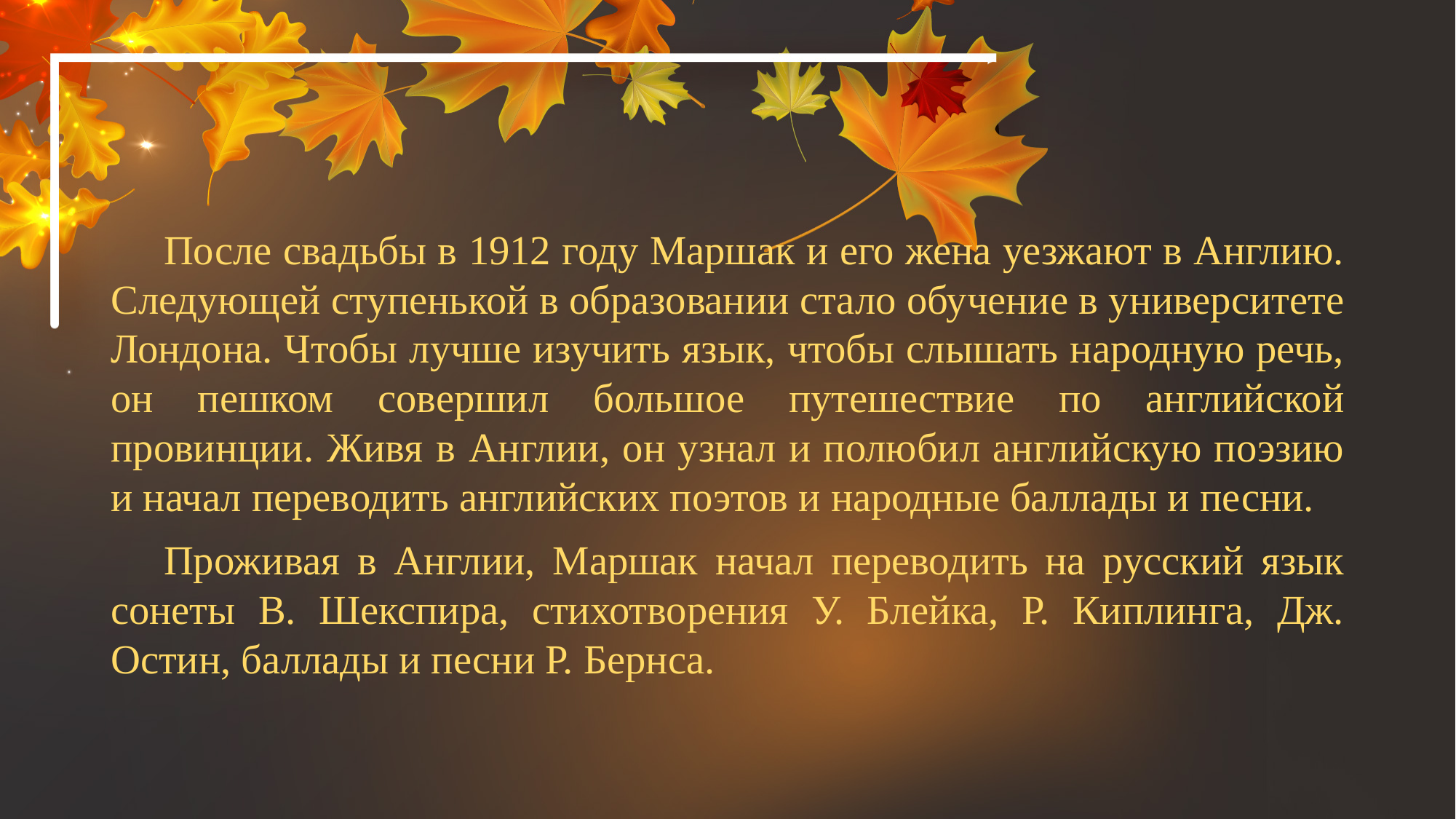

После свадьбы в 1912 году Маршак и его жена уезжают в Англию. Следующей ступенькой в образовании стало обучение в университете Лондона. Чтобы лучше изучить язык, чтобы слышать народную речь, он пешком совершил большое путешествие по английской провинции. Живя в Англии, он узнал и полюбил английскую поэзию и начал переводить английских поэтов и народные баллады и песни.
Проживая в Англии, Маршак начал переводить на русский язык сонеты В. Шекспира, стихотворения У. Блейка, Р. Киплинга, Дж. Остин, баллады и песни Р. Бернса.